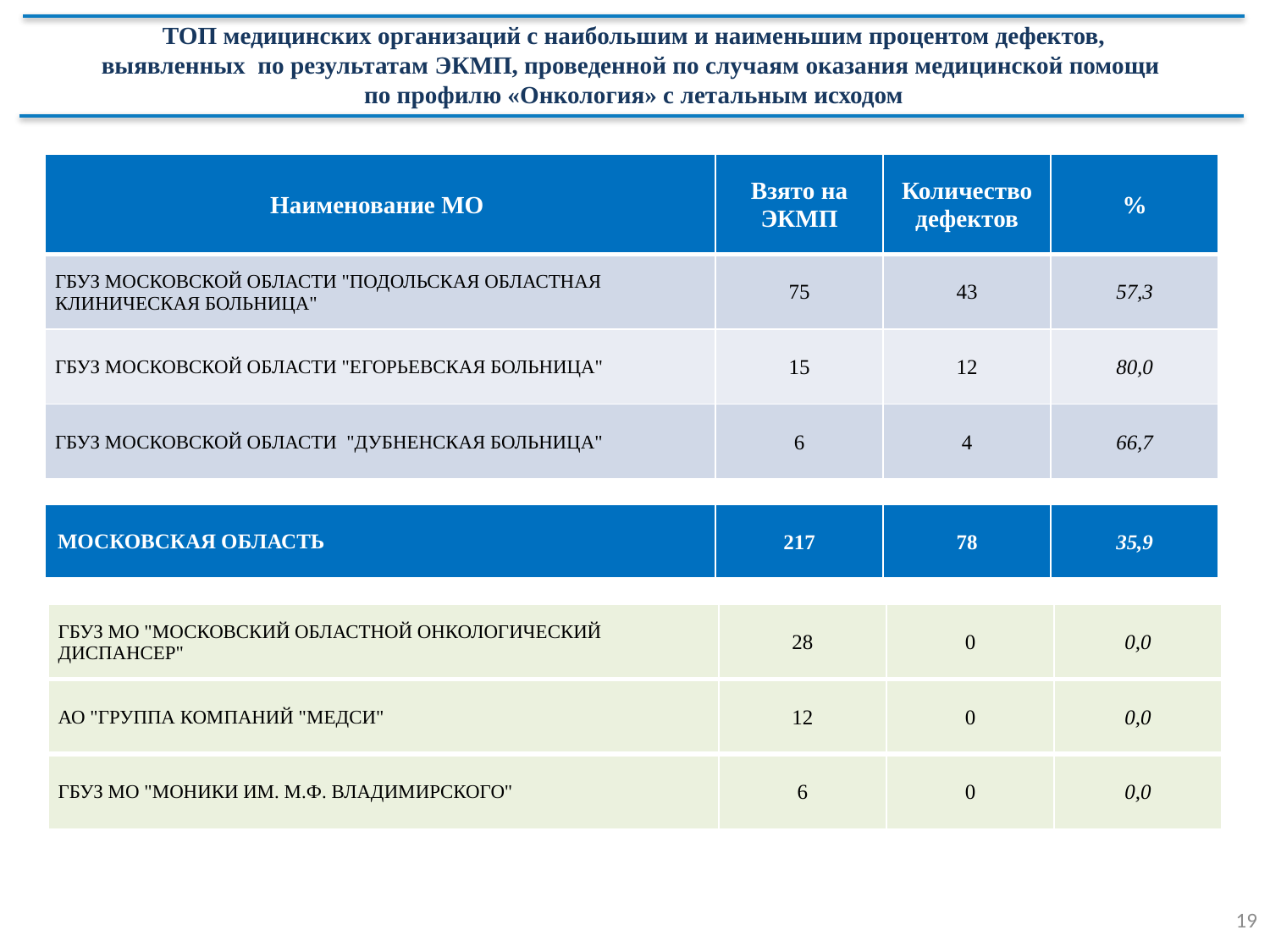

ТОП медицинских организаций с наибольшим и наименьшим процентом дефектов,
выявленных  по результатам ЭКМП, проведенной по случаям оказания медицинской помощи
по профилю «Онкология» с летальным исходом
| Наименование МО | Взято на ЭКМП | Количество дефектов | % |
| --- | --- | --- | --- |
| ГБУЗ МОСКОВСКОЙ ОБЛАСТИ "ПОДОЛЬСКАЯ ОБЛАСТНАЯ КЛИНИЧЕСКАЯ БОЛЬНИЦА" | 75 | 43 | 57,3 |
| ГБУЗ МОСКОВСКОЙ ОБЛАСТИ "ЕГОРЬЕВСКАЯ БОЛЬНИЦА" | 15 | 12 | 80,0 |
| ГБУЗ МОСКОВСКОЙ ОБЛАСТИ "ДУБНЕНСКАЯ БОЛЬНИЦА" | 6 | 4 | 66,7 |
| МОСКОВСКАЯ ОБЛАСТЬ | 217 | 78 | 35,9 |
| --- | --- | --- | --- |
| ГБУЗ МО "МОСКОВСКИЙ ОБЛАСТНОЙ ОНКОЛОГИЧЕСКИЙ ДИСПАНСЕР" | 28 | 0 | 0,0 |
| --- | --- | --- | --- |
| АО "ГРУППА КОМПАНИЙ "МЕДСИ" | 12 | 0 | 0,0 |
| ГБУЗ МО "МОНИКИ ИМ. М.Ф. ВЛАДИМИРСКОГО" | 6 | 0 | 0,0 |
19